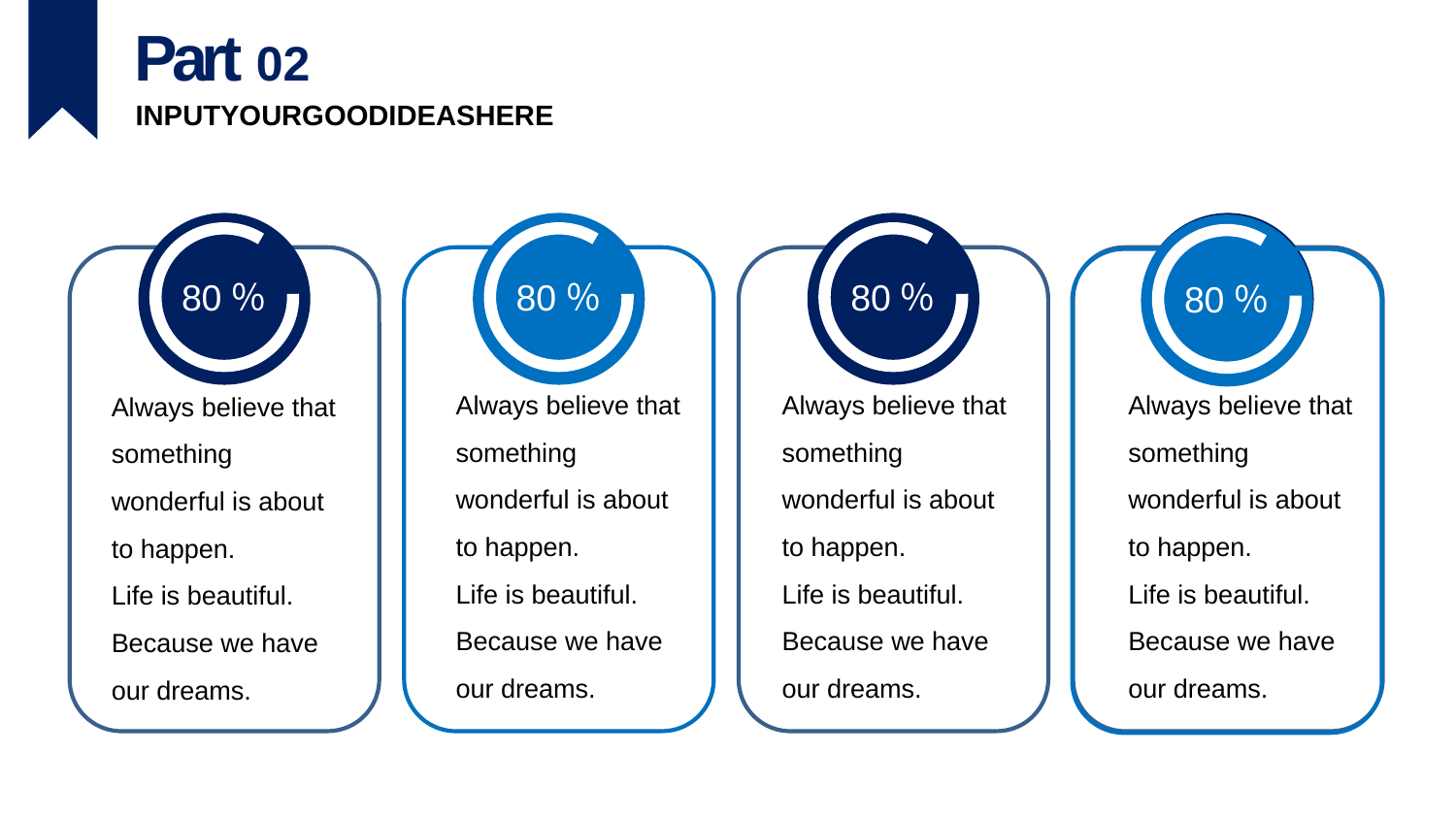

Part 02
INPUTYOURGOODIDEASHERE

80％

80％

80％

80％

80％
Always believe that something wonderful is about to happen.
Life is beautiful. Because we have our dreams.

Always believe that something wonderful is about to happen.
Life is beautiful. Because we have our dreams.

Always believe that something wonderful is about to happen.
Life is beautiful. Because we have our dreams.

Always believe that something wonderful is about to happen.
Life is beautiful. Because we have our dreams.